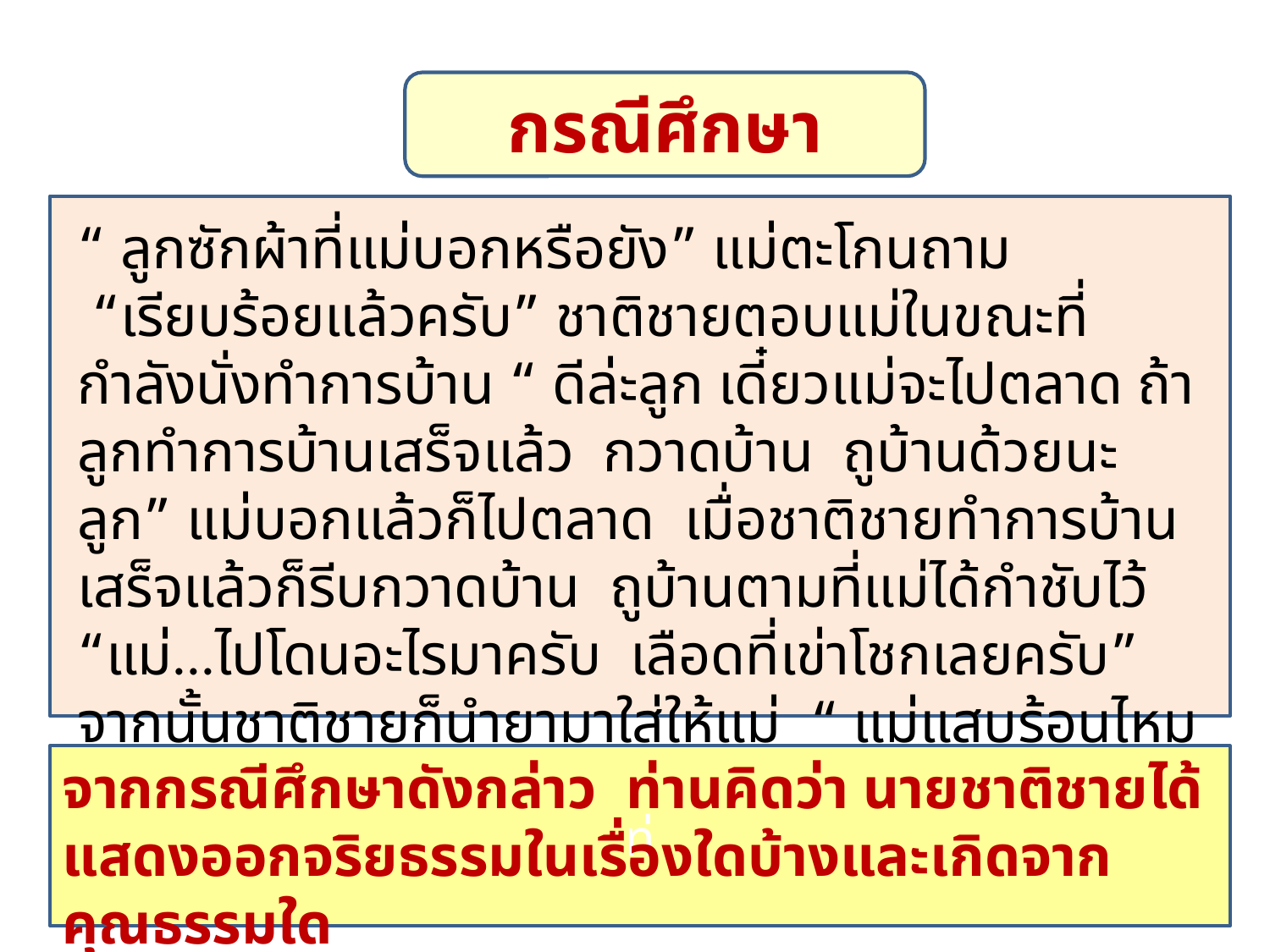

กรณีศึกษา

“ ลูกซักผ้าที่แม่บอกหรือยัง” แม่ตะโกนถาม  “เรียบร้อยแล้วครับ” ชาติชายตอบแม่ในขณะที่กำลังนั่งทำการบ้าน “ ดีล่ะลูก เดี๋ยวแม่จะไปตลาด ถ้าลูกทำการบ้านเสร็จแล้ว  กวาดบ้าน  ถูบ้านด้วยนะลูก” แม่บอกแล้วก็ไปตลาด  เมื่อชาติชายทำการบ้านเสร็จแล้วก็รีบกวาดบ้าน  ถูบ้านตามที่แม่ได้กำชับไว้  “แม่...ไปโดนอะไรมาครับ  เลือดที่เข่าโชกเลยครับ” จากนั้นชาติชายก็นำยามาใส่ให้แม่  “ แม่แสบร้อนไหมครับ  ทนนิดนึงนะครับ”  ชาติชายถามแม่ด้วยน้ำเสียงที่ห่วงใย
ท่
จากกรณีศึกษาดังกล่าว  ท่านคิดว่า นายชาติชายได้แสดงออกจริยธรรมในเรื่องใดบ้างและเกิดจากคุณธรรมใด